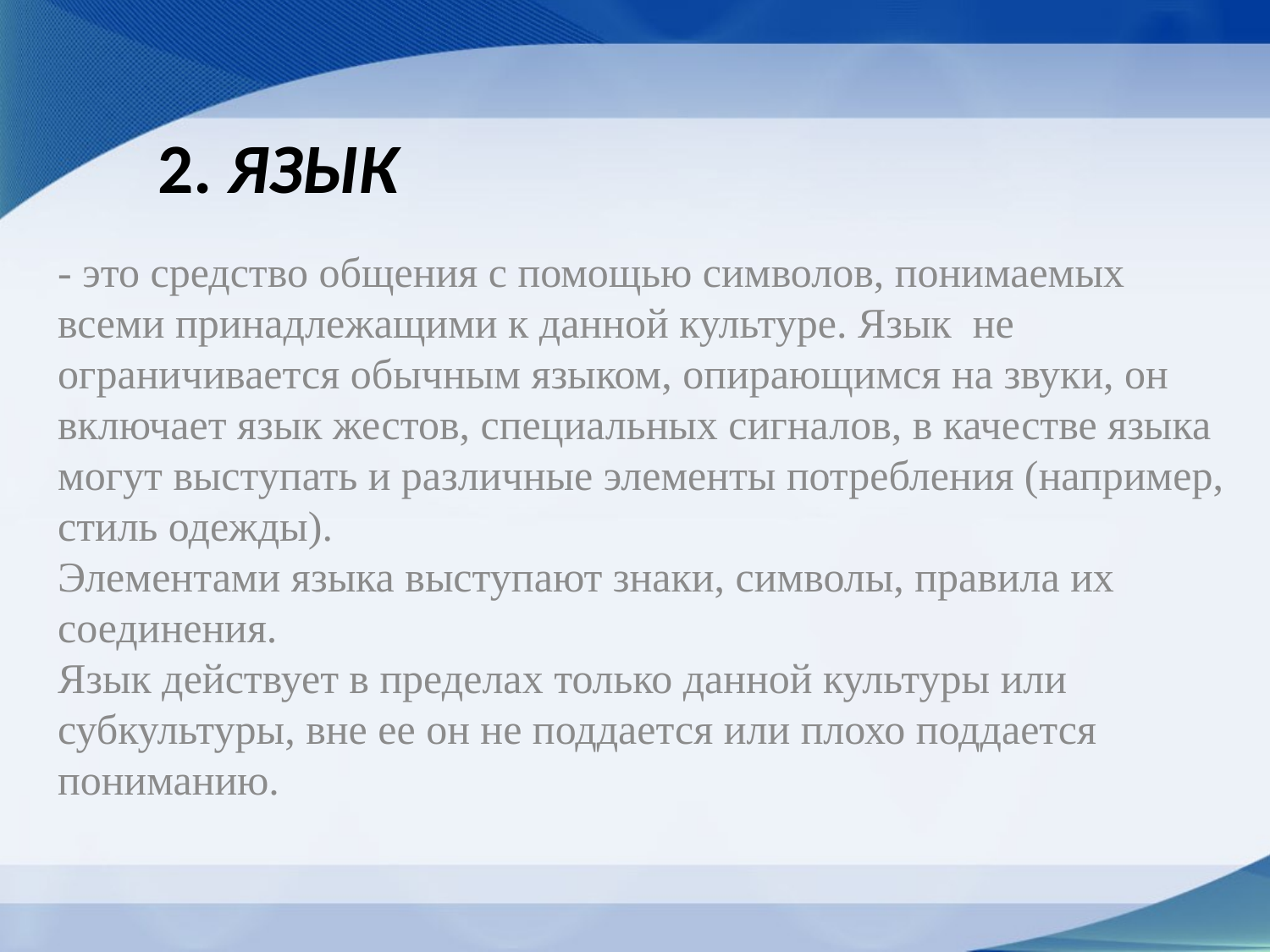

# 2. Язык
- это средство общения с помощью символов, понимаемых
всеми принадлежащими к данной культуре. Язык  не
ограничивается обычным языком, опирающимся на звуки, он включает язык жестов, специальных сигналов, в качестве языка могут выступать и различные элементы потребления (например, стиль одежды).
Элементами языка выступают знаки, символы, правила их соединения.
Язык действует в пределах только данной культуры или субкультуры, вне ее он не поддается или плохо поддается пониманию.